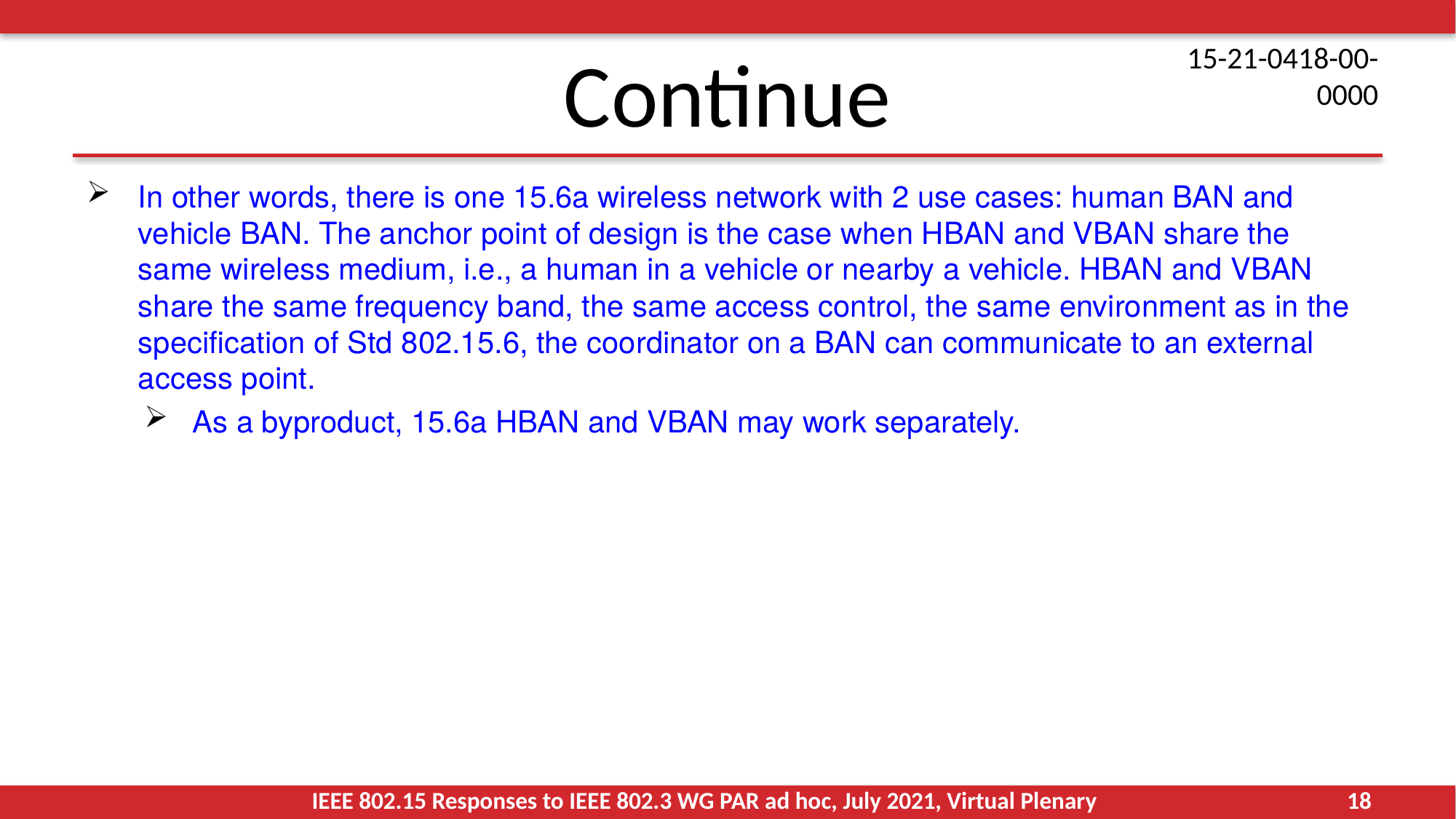

# Continue
In other words, there is one 15.6a wireless network with 2 use cases: human BAN and vehicle BAN. The anchor point of design is the case when HBAN and VBAN share the same wireless medium, i.e., a human in a vehicle or nearby a vehicle. HBAN and VBAN share the same frequency band, the same access control, the same environment as in the specification of Std 802.15.6, the coordinator on a BAN can communicate to an external access point.
As a byproduct, 15.6a HBAN and VBAN may work separately.

IEEE 802.15 Responses to IEEE 802.3 WG PAR ad hoc, July 2021, Virtual Plenary
18